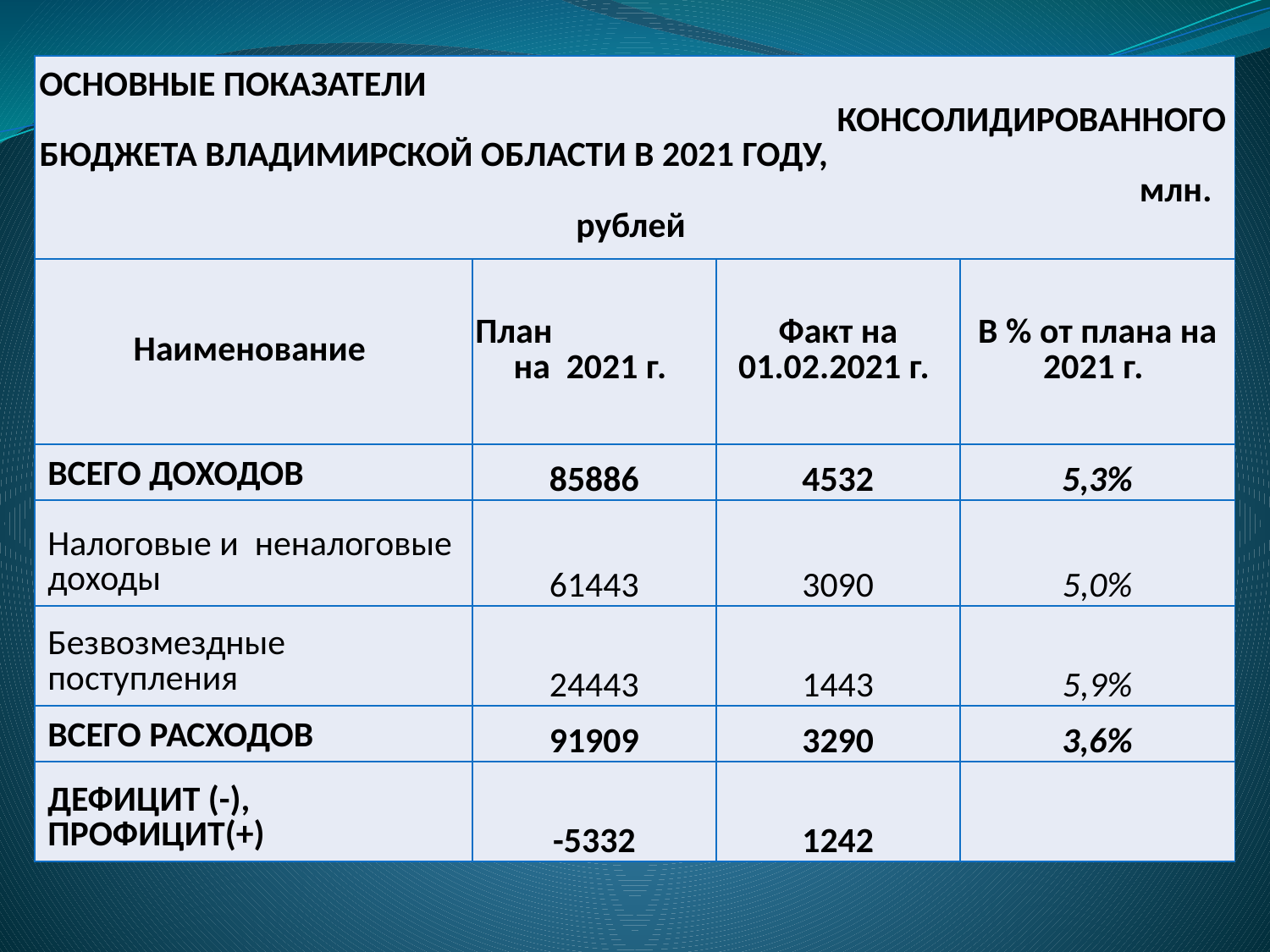

| ОСНОВНЫЕ ПОКАЗАТЕЛИ КОНСОЛИДИРОВАННОГО БЮДЖЕТА ВЛАДИМИРСКОЙ ОБЛАСТИ В 2021 ГОДУ, млн. рублей |  |  |  |
| --- | --- | --- | --- |
| Наименование | План на 2021 г. | Факт на 01.02.2021 г. | В % от плана на 2021 г. |
| ВСЕГО ДОХОДОВ | 85886 | 4532 | 5,3% |
| Налоговые и неналоговые доходы | 61443 | 3090 | 5,0% |
| Безвозмездные поступления | 24443 | 1443 | 5,9% |
| ВСЕГО РАСХОДОВ | 91909 | 3290 | 3,6% |
| ДЕФИЦИТ (-), ПРОФИЦИТ(+) | -5332 | 1242 |  |